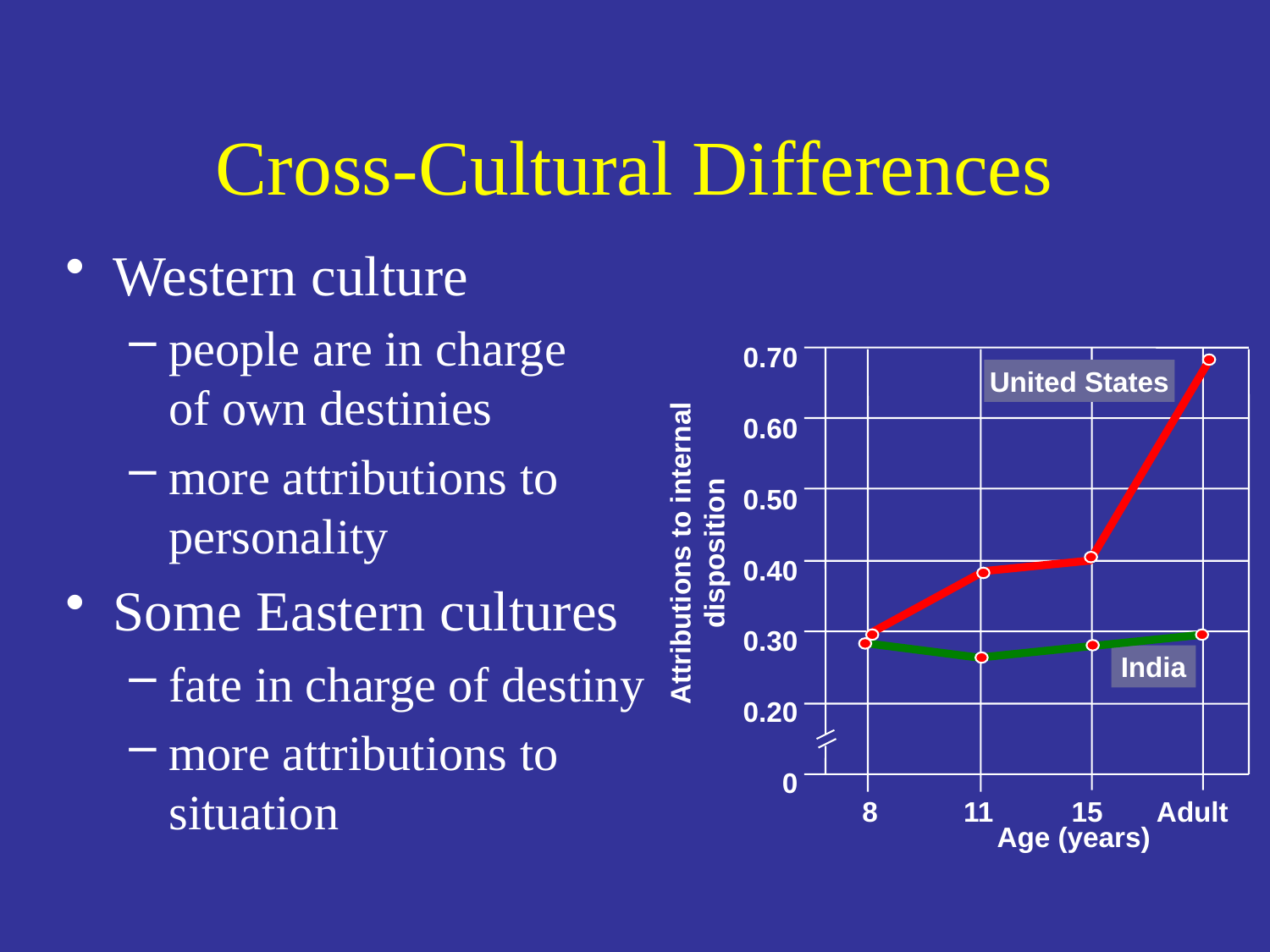

# Cross-Cultural Differences
Western culture
people are in charge
of own destinies
more attributions to personality
Some Eastern cultures
fate in charge of destiny
more attributions to situation
0.70
0.60
0.50
0.40
0.30
0.20
0

United States

India

8           11          15       Adult
Attributions to internal
disposition
Age (years)